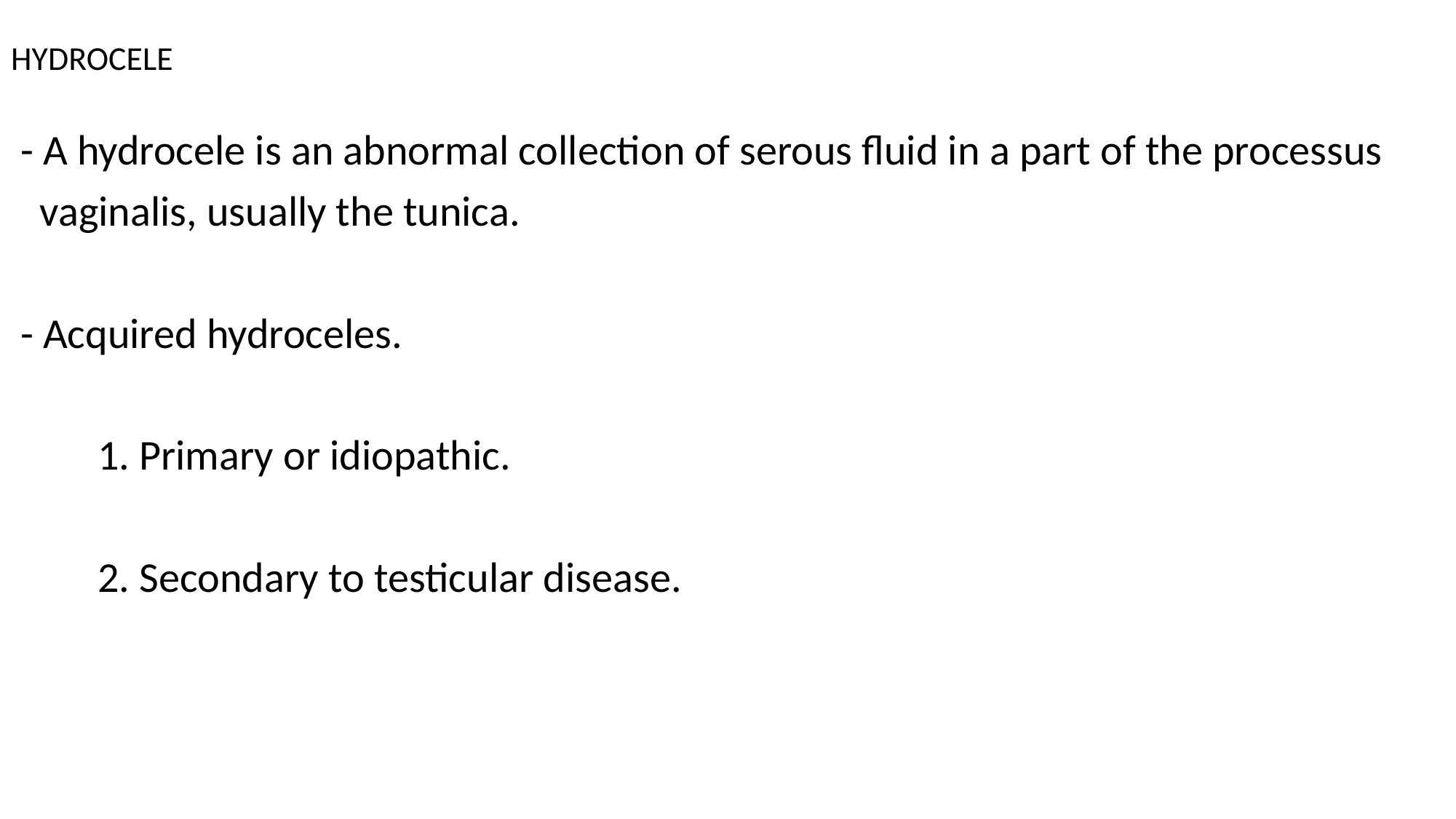

# HYDROCELE
 - A hydrocele is an abnormal collection of serous fluid in a part of the processus
   vaginalis, usually the tunica.

 - Acquired hydroceles.

         1. Primary or idiopathic.

         2. Secondary to testicular disease.